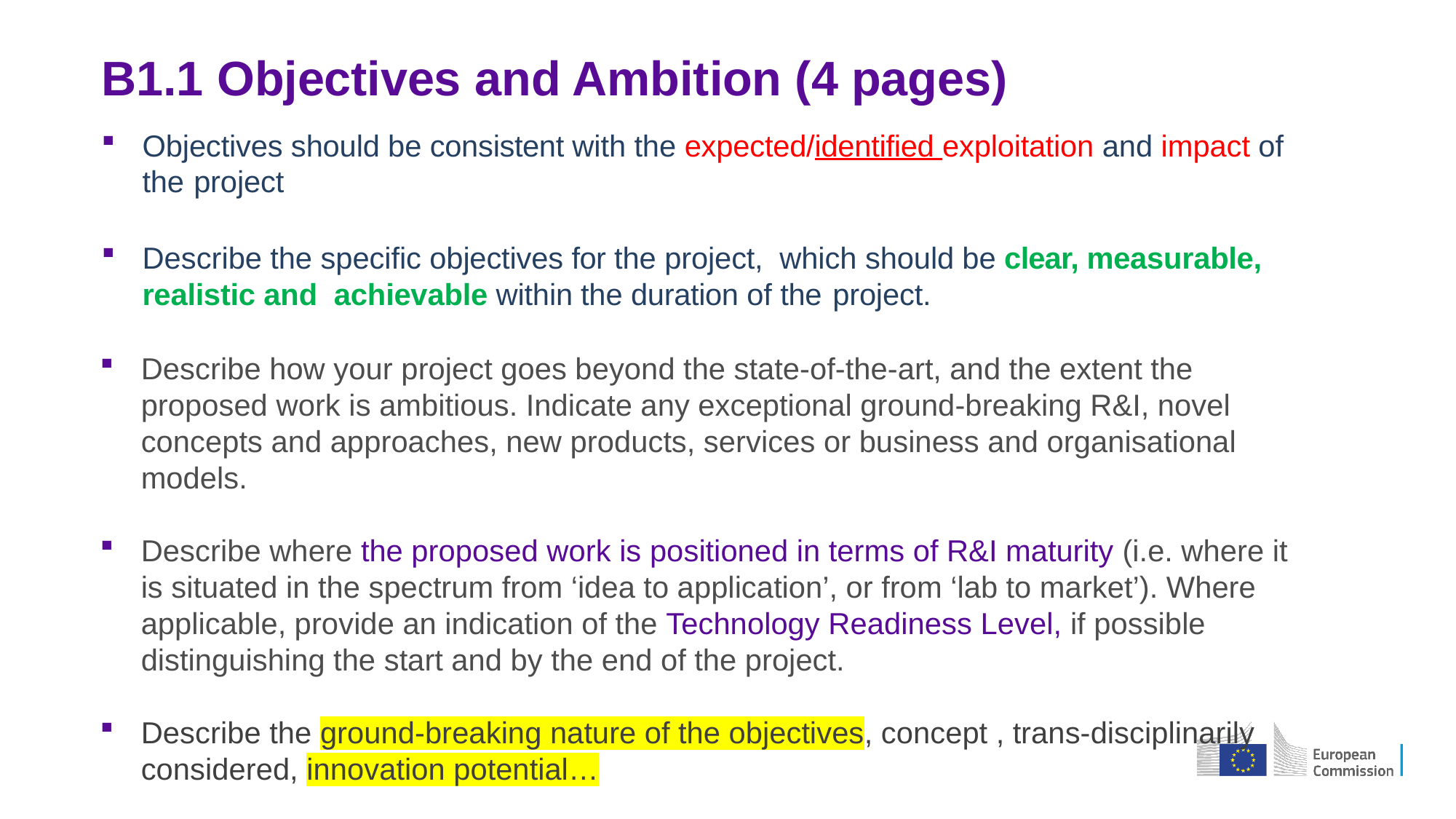

# B1.1 Objectives and Ambition (4 pages)
Objectives should be consistent with the expected/identified exploitation and impact of the project

Describe the specific objectives for the project,  which should be clear, measurable, realistic and  achievable within the duration of the project.

Describe how your project goes beyond the state-of-the-art, and the extent the proposed work is ambitious. Indicate any exceptional ground-breaking R&I, novel concepts and approaches, new products, services or business and organisational models.

Describe where the proposed work is positioned in terms of R&I maturity (i.e. where it is situated in the spectrum from ‘idea to application’, or from ‘lab to market’). Where applicable, provide an indication of the Technology Readiness Level, if possible distinguishing the start and by the end of the project.

Describe the ground-breaking nature of the objectives, concept , trans-disciplinarily considered, innovation potential…